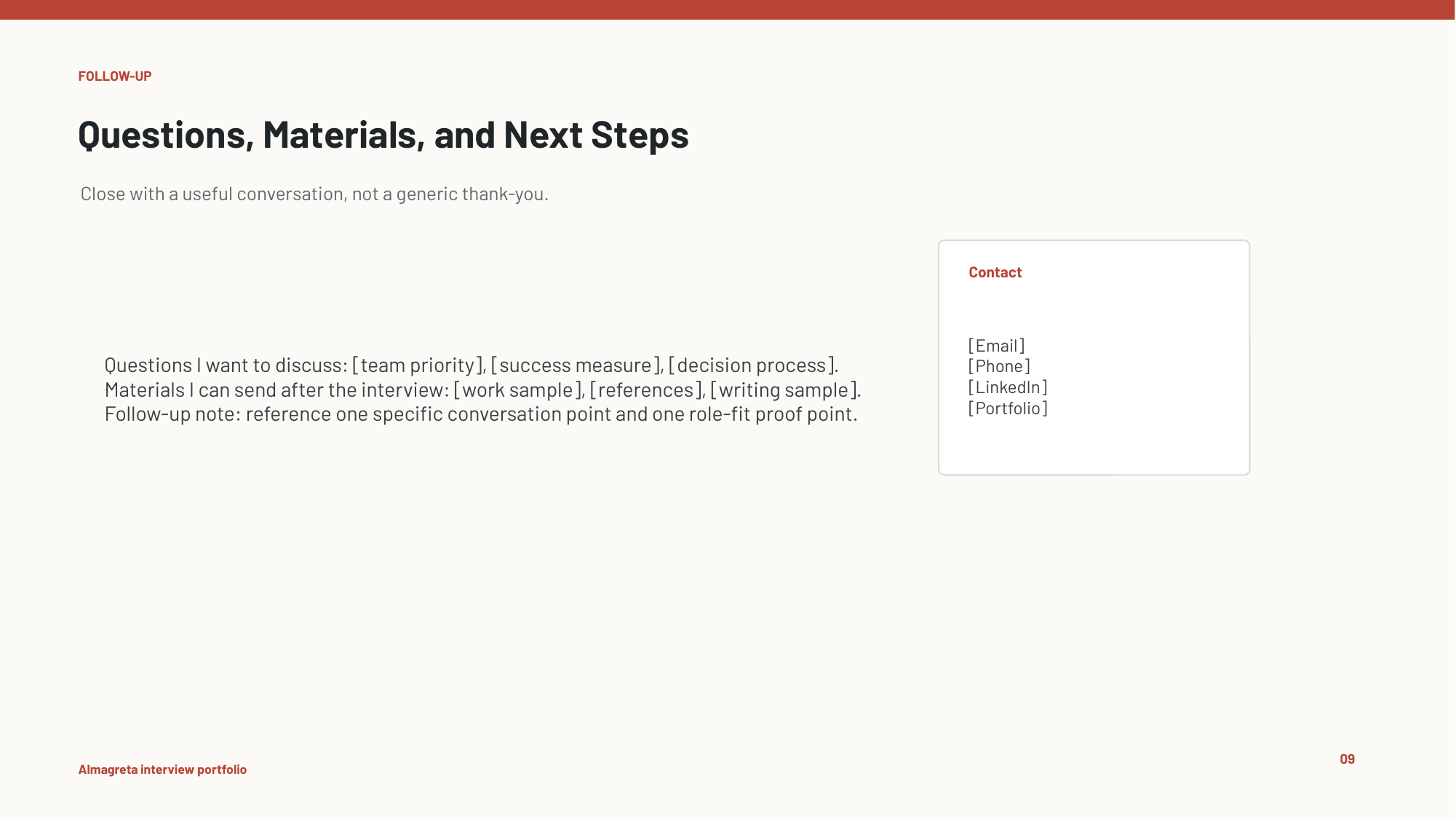

FOLLOW-UP
Questions, Materials, and Next Steps
Close with a useful conversation, not a generic thank-you.
Questions I want to discuss: [team priority], [success measure], [decision process].
Materials I can send after the interview: [work sample], [references], [writing sample].
Follow-up note: reference one specific conversation point and one role-fit proof point.

Contact
[Email]
[Phone]
[LinkedIn]
[Portfolio]
09
Almagreta interview portfolio